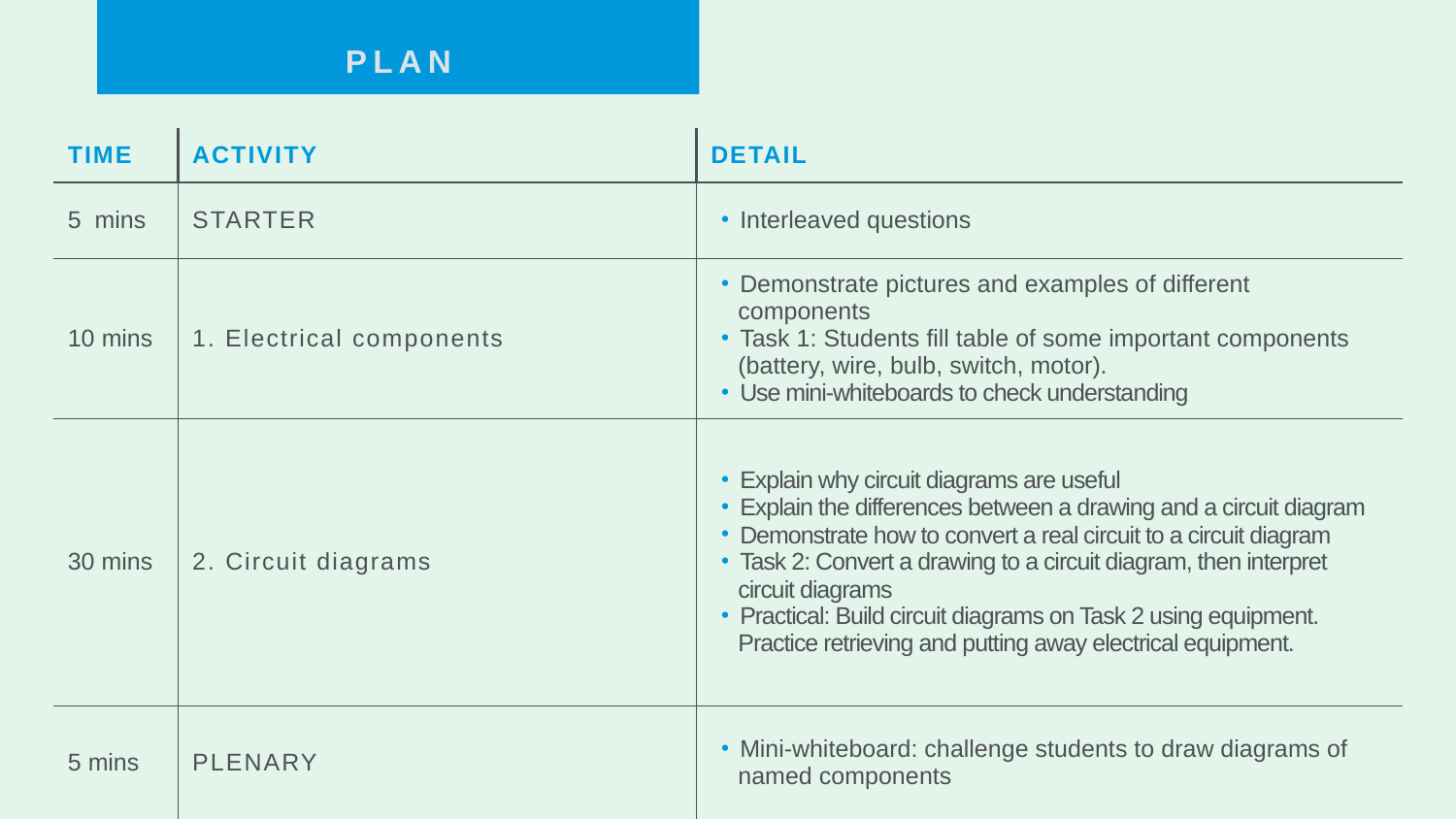

PLAN
| TIME | ACTIVITY | DETAIL |
| --- | --- | --- |
| 5 mins | STARTER | Interleaved questions |
| 10 mins | 1. Electrical components | Demonstrate pictures and examples of different components Task 1: Students fill table of some important components (battery, wire, bulb, switch, motor). Use mini-whiteboards to check understanding |
| 30 mins | 2. Circuit diagrams | Explain why circuit diagrams are useful Explain the differences between a drawing and a circuit diagram Demonstrate how to convert a real circuit to a circuit diagram Task 2: Convert a drawing to a circuit diagram, then interpret circuit diagrams Practical: Build circuit diagrams on Task 2 using equipment. Practice retrieving and putting away electrical equipment. |
| 5 mins | PLENARY | Mini-whiteboard: challenge students to draw diagrams of named components |